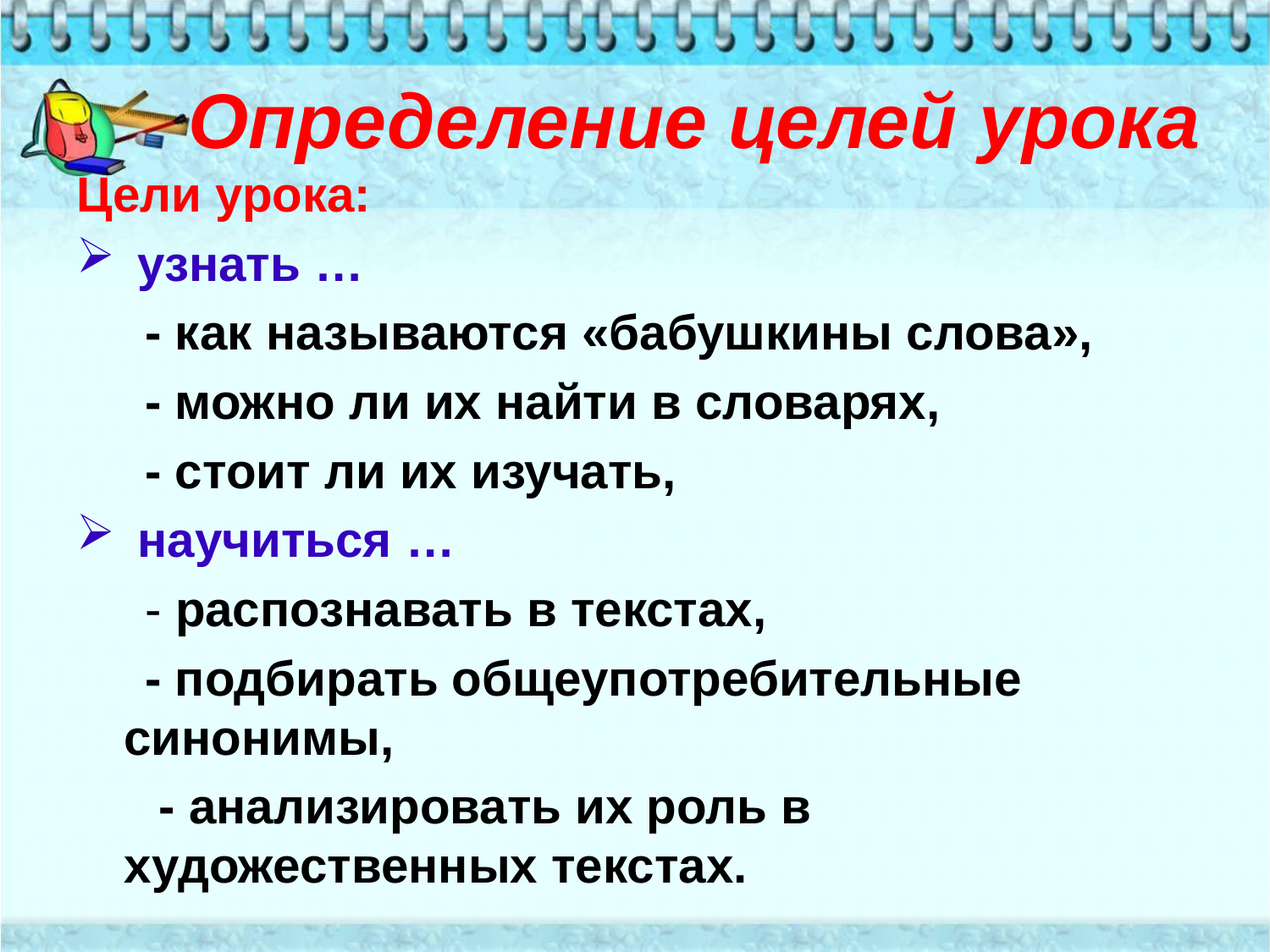

# Определение целей урока
Цели урока:
 узнать …
     - как называются «бабушкины слова»,
     - можно ли их найти в словарях,
     - стоит ли их изучать,
 научиться …
     - распознавать в текстах,
     - подбирать общеупотребительные синонимы,
      - анализировать их роль в                     художественных текстах.